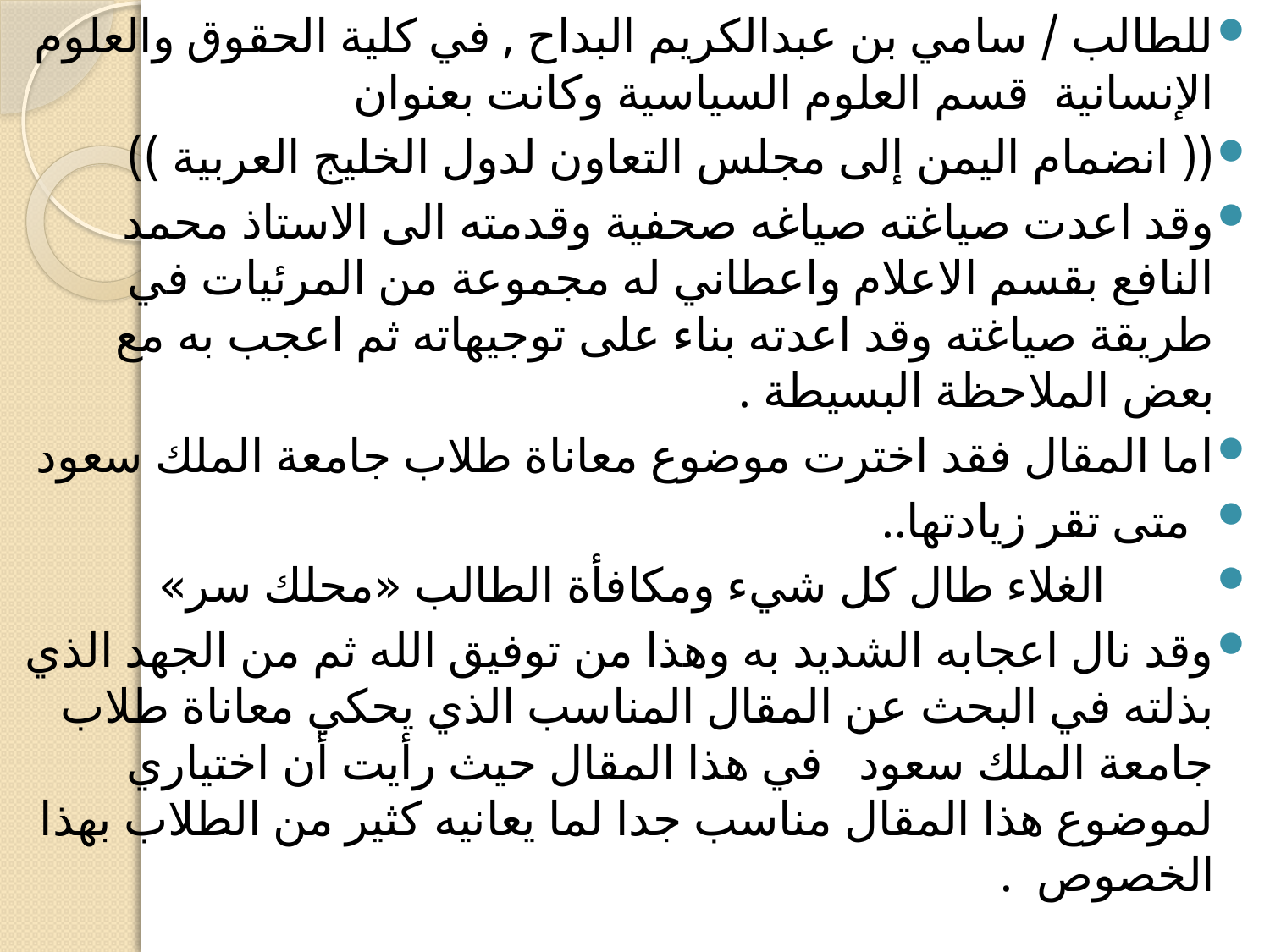

للطالب / سامي بن عبدالكريم البداح , في كلية الحقوق والعلوم الإنسانية  قسم العلوم السياسية وكانت بعنوان
(( انضمام اليمن إلى مجلس التعاون لدول الخليج العربية ))
وقد اعدت صياغته صياغه صحفية وقدمته الى الاستاذ محمد النافع بقسم الاعلام واعطاني له مجموعة من المرئيات في طريقة صياغته وقد اعدته بناء على توجيهاته ثم اعجب به مع بعض الملاحظة البسيطة .
اما المقال فقد اخترت موضوع معاناة طلاب جامعة الملك سعود
  متى تقر زيادتها..
         الغلاء طال كل شيء ومكافأة الطالب «محلك سر»
وقد نال اعجابه الشديد به وهذا من توفيق الله ثم من الجهد الذي بذلته في البحث عن المقال المناسب الذي يحكي معاناة طلاب جامعة الملك سعود   في هذا المقال حيث رأيت أن اختياري لموضوع هذا المقال مناسب جدا لما يعانيه كثير من الطلاب بهذا الخصوص  .